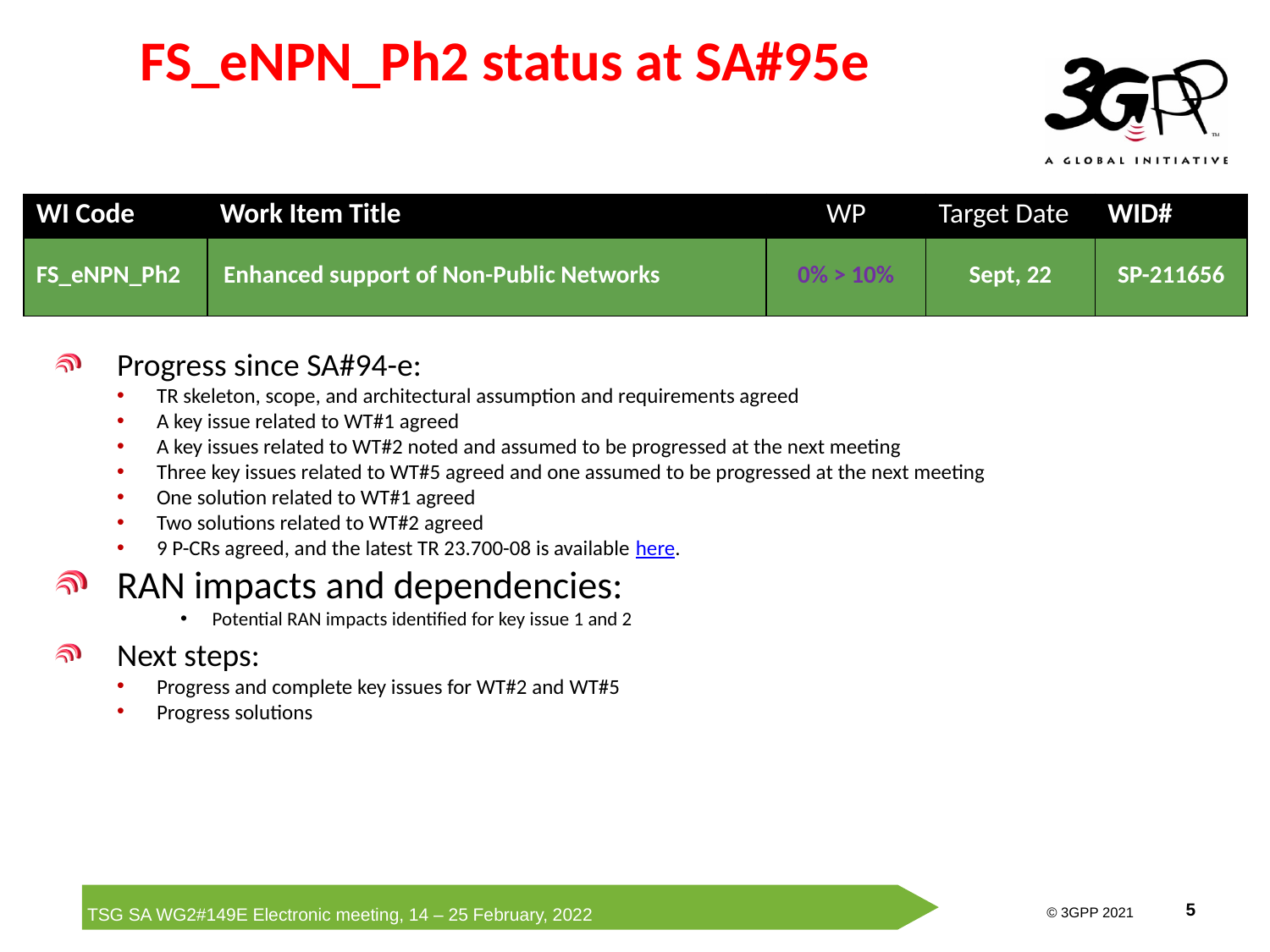

# FS_eNPN_Ph2 status at SA#95e
| WI Code | Work Item Title | WP | Target Date | WID# |
| --- | --- | --- | --- | --- |
| FS\_eNPN\_Ph2 | Enhanced support of Non-Public Networks | 0% > 10% | Sept, 22 | SP-211656 |
Progress since SA#94-e:
TR skeleton, scope, and architectural assumption and requirements agreed
A key issue related to WT#1 agreed
A key issues related to WT#2 noted and assumed to be progressed at the next meeting
Three key issues related to WT#5 agreed and one assumed to be progressed at the next meeting
One solution related to WT#1 agreed
Two solutions related to WT#2 agreed
9 P-CRs agreed, and the latest TR 23.700-08 is available here.
RAN impacts and dependencies:
Potential RAN impacts identified for key issue 1 and 2
Next steps:
Progress and complete key issues for WT#2 and WT#5
Progress solutions